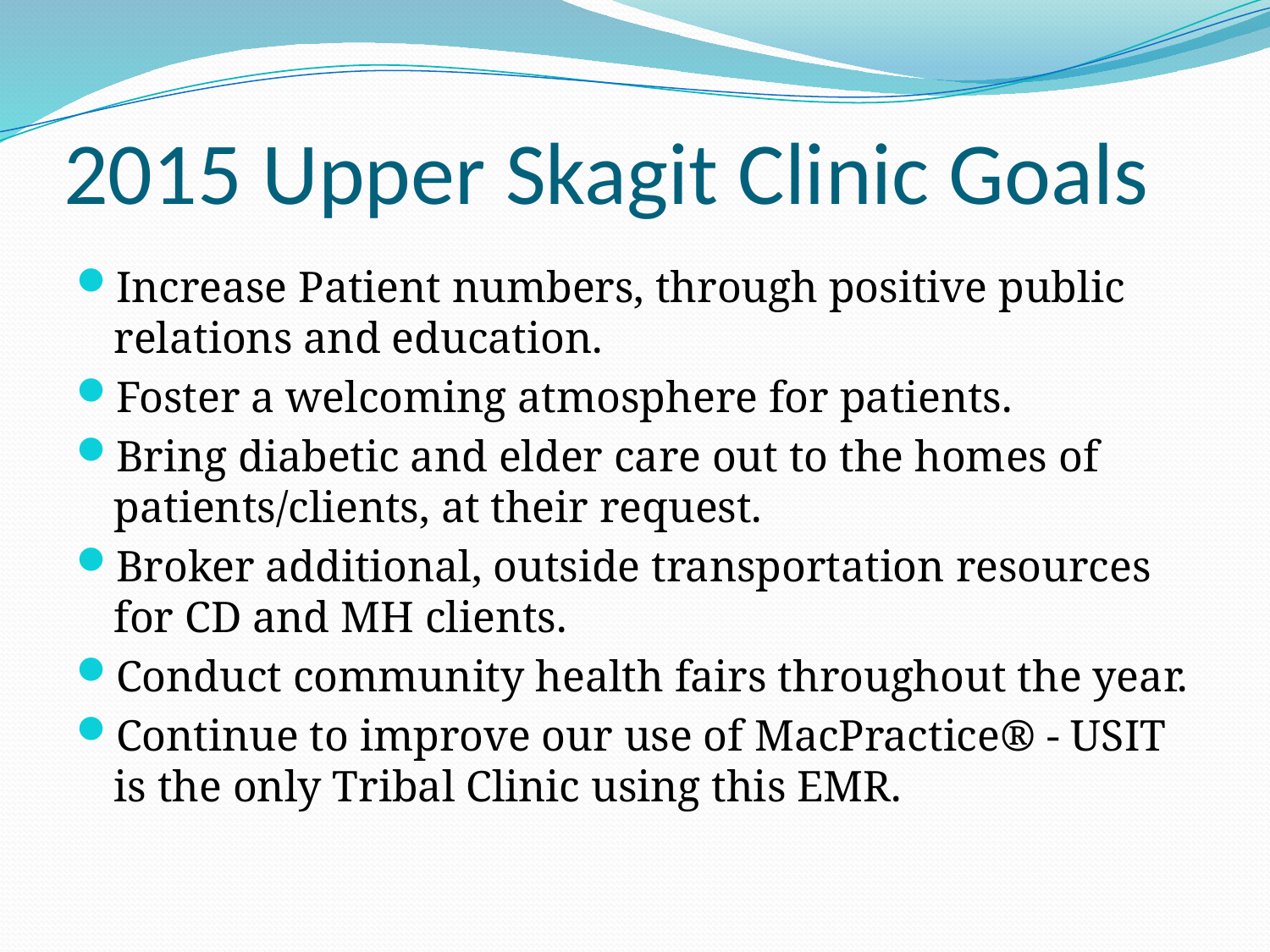

# 2015 Upper Skagit Clinic Goals
Increase Patient numbers, through positive public relations and education.
Foster a welcoming atmosphere for patients.
Bring diabetic and elder care out to the homes of patients/clients, at their request.
Broker additional, outside transportation resources for CD and MH clients.
Conduct community health fairs throughout the year.
Continue to improve our use of MacPractice® - USIT is the only Tribal Clinic using this EMR.